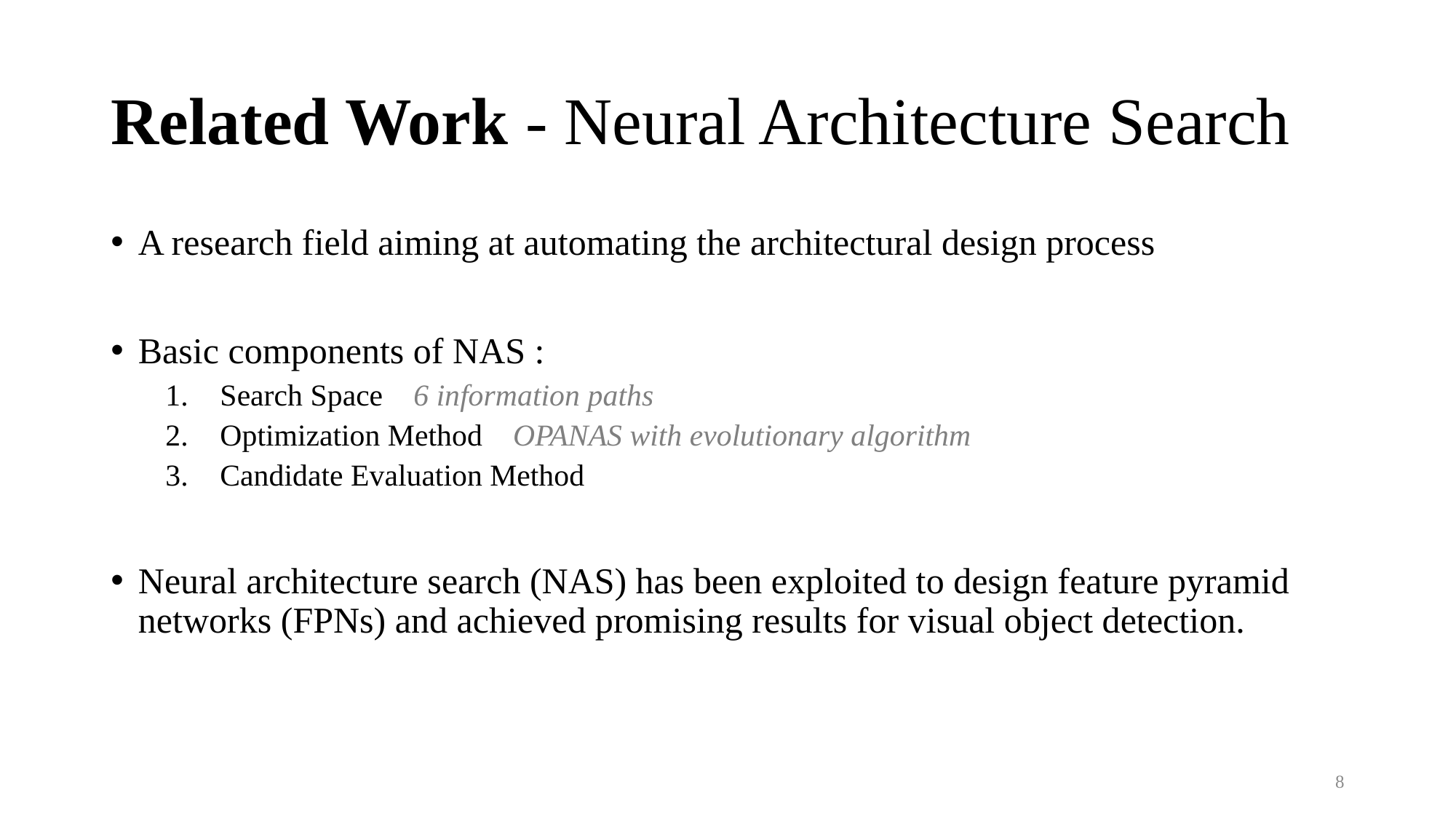

# Related Work - Neural Architecture Search
A research field aiming at automating the architectural design process

Basic components of NAS :
Search Space    6 information paths
Optimization Method    OPANAS with evolutionary algorithm
Candidate Evaluation Method

Neural architecture search (NAS) has been exploited to design feature pyramid networks (FPNs) and achieved promising results for visual object detection.
8